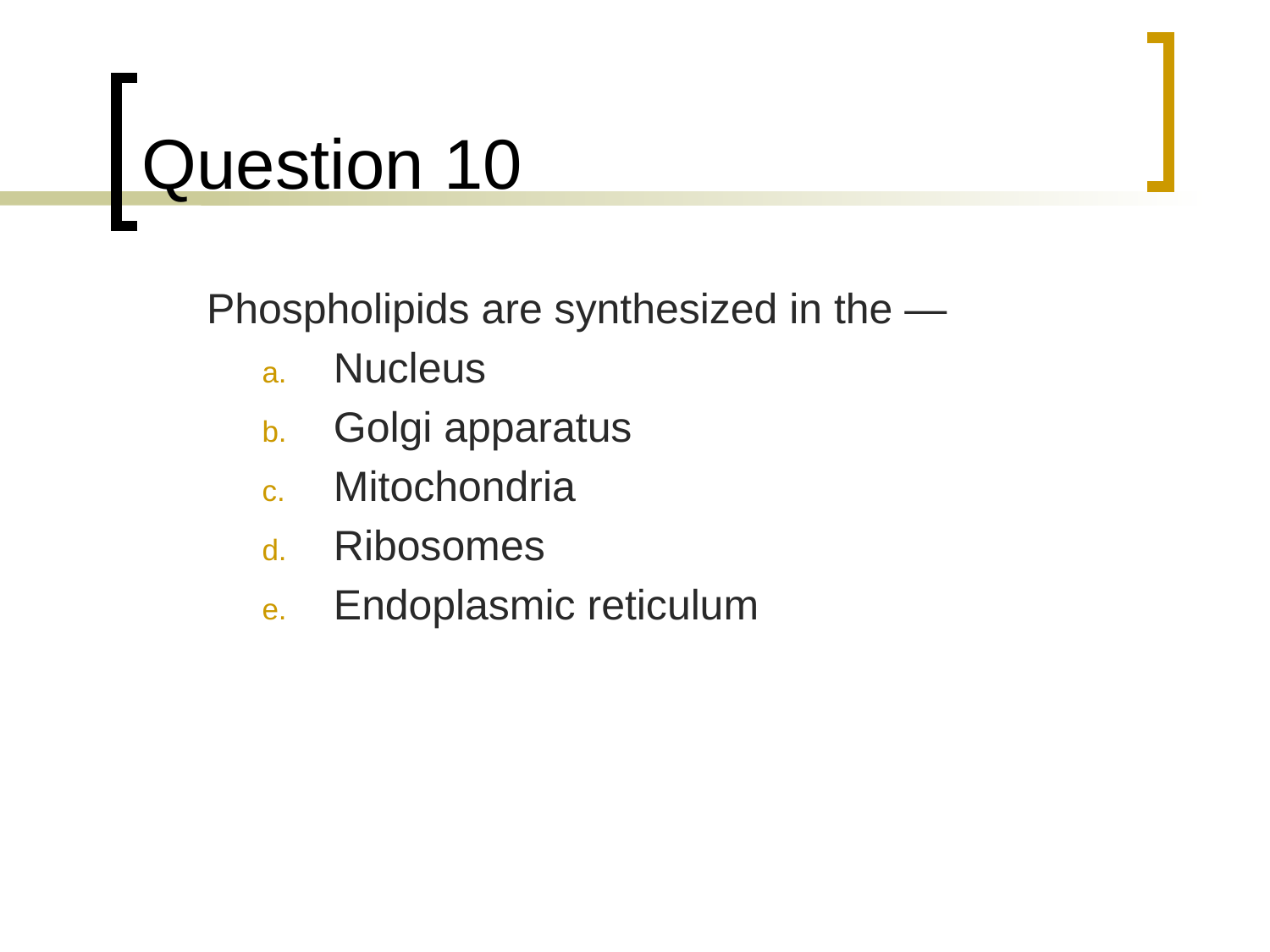

# Question 10
	Phospholipids are synthesized in the —
Nucleus
Golgi apparatus
Mitochondria
Ribosomes
Endoplasmic reticulum